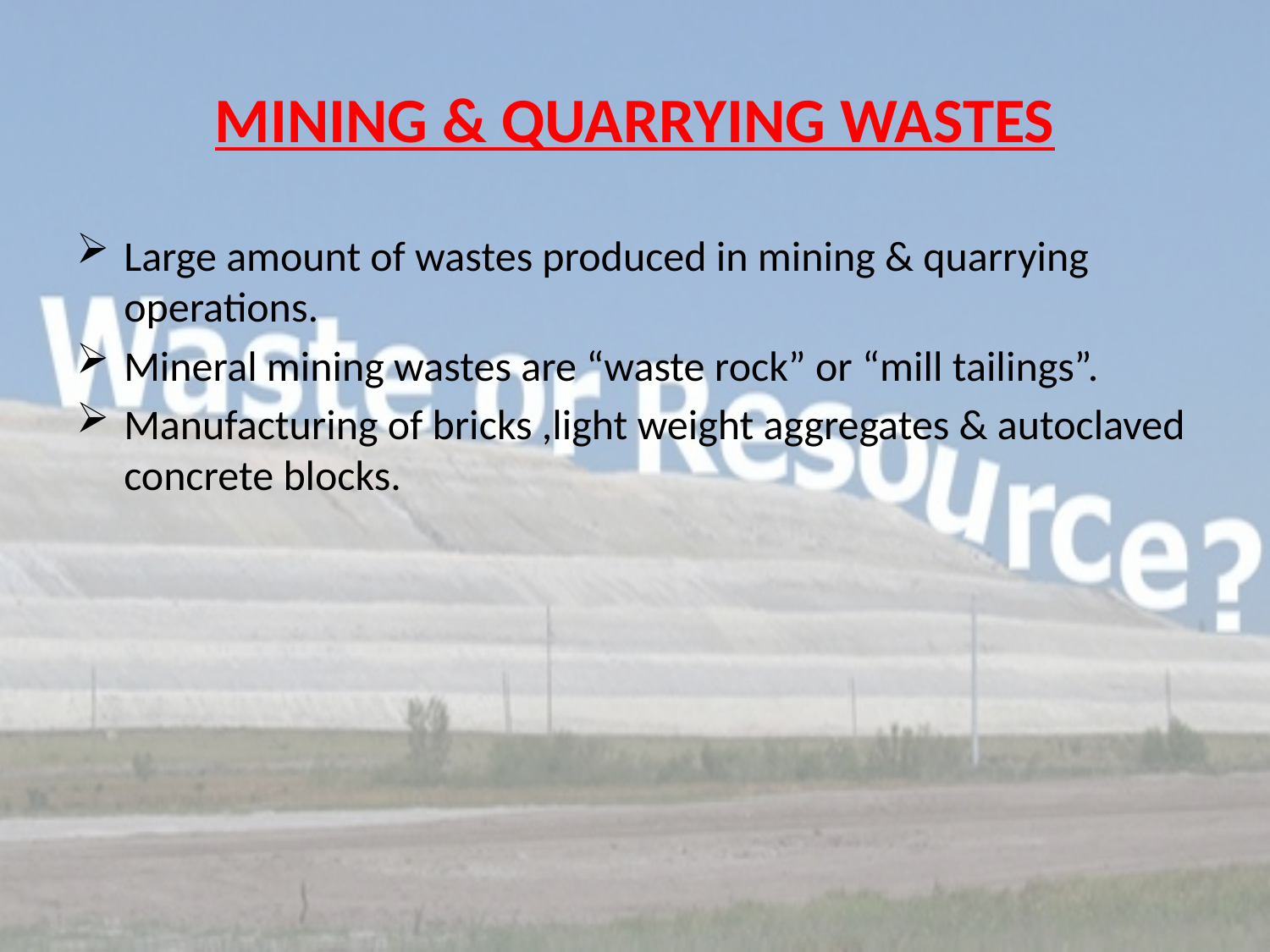

# MINING & QUARRYING WASTES
Large amount of wastes produced in mining & quarrying operations.
Mineral mining wastes are “waste rock” or “mill tailings”.
Manufacturing of bricks ,light weight aggregates & autoclaved concrete blocks.